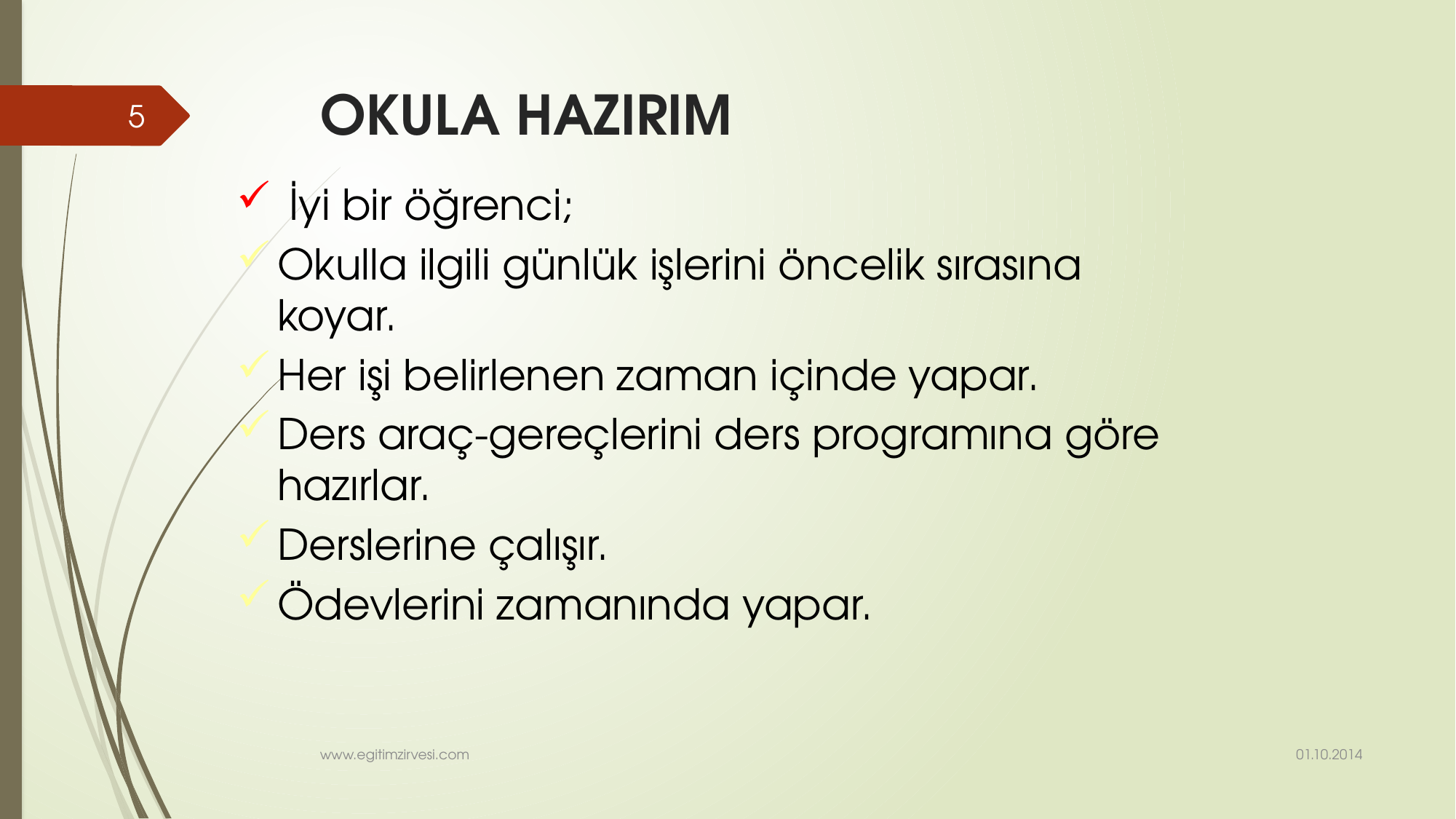

# OKULA HAZIRIM
5
 İyi bir öğrenci;
Okulla ilgili günlük işlerini öncelik sırasına koyar.
Her işi belirlenen zaman içinde yapar.
Ders araç-gereçlerini ders programına göre hazırlar.
Derslerine çalışır.
Ödevlerini zamanında yapar.
01.10.2014
www.egitimzirvesi.com